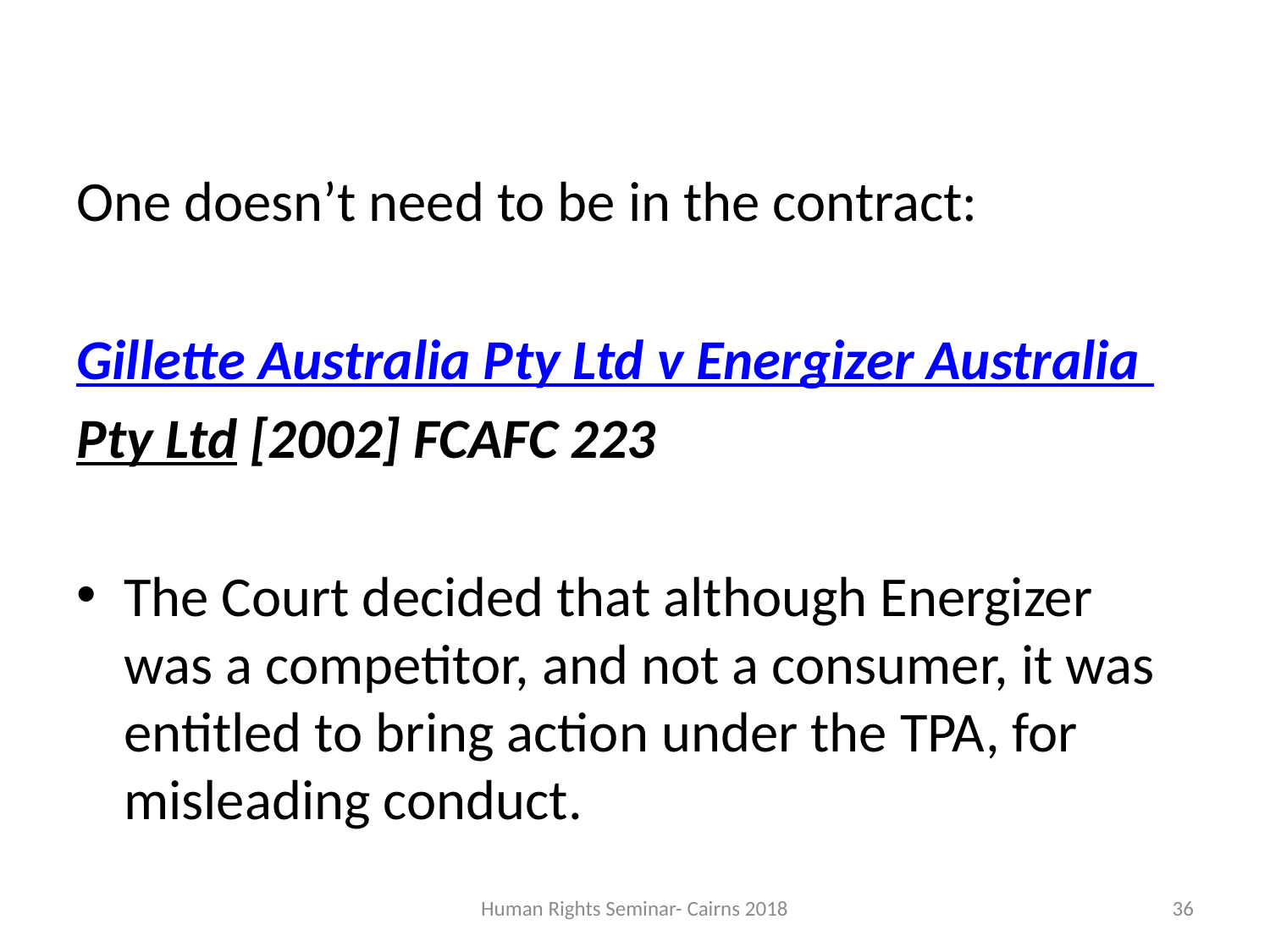

One doesn’t need to be in the contract:

Gillette Australia Pty Ltd v Energizer Australia
Pty Ltd [2002] FCAFC 223

The Court decided that although Energizer was a competitor, and not a consumer, it was entitled to bring action under the TPA, for misleading conduct.

Human Rights Seminar- Cairns 2018
36